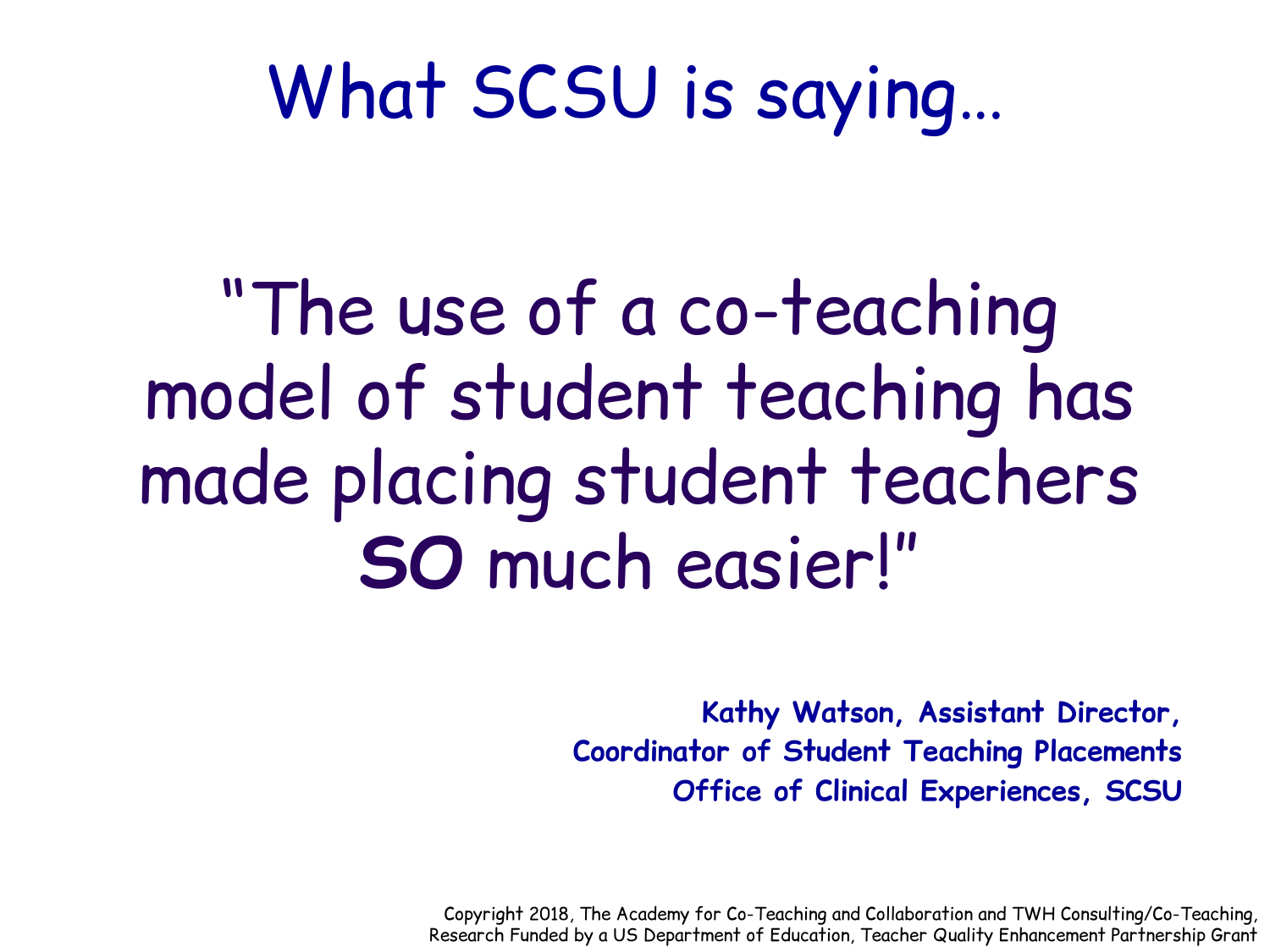

# What SCSU is saying…

“The use of a co-teaching model of student teaching has made placing student teachers SO much easier!”
Kathy Watson, Assistant Director,
Coordinator of Student Teaching Placements
Office of Clinical Experiences, SCSU
Copyright 2018, The Academy for Co-Teaching and Collaboration and TWH Consulting/Co-Teaching,
Research Funded by a US Department of Education, Teacher Quality Enhancement Partnership Grant